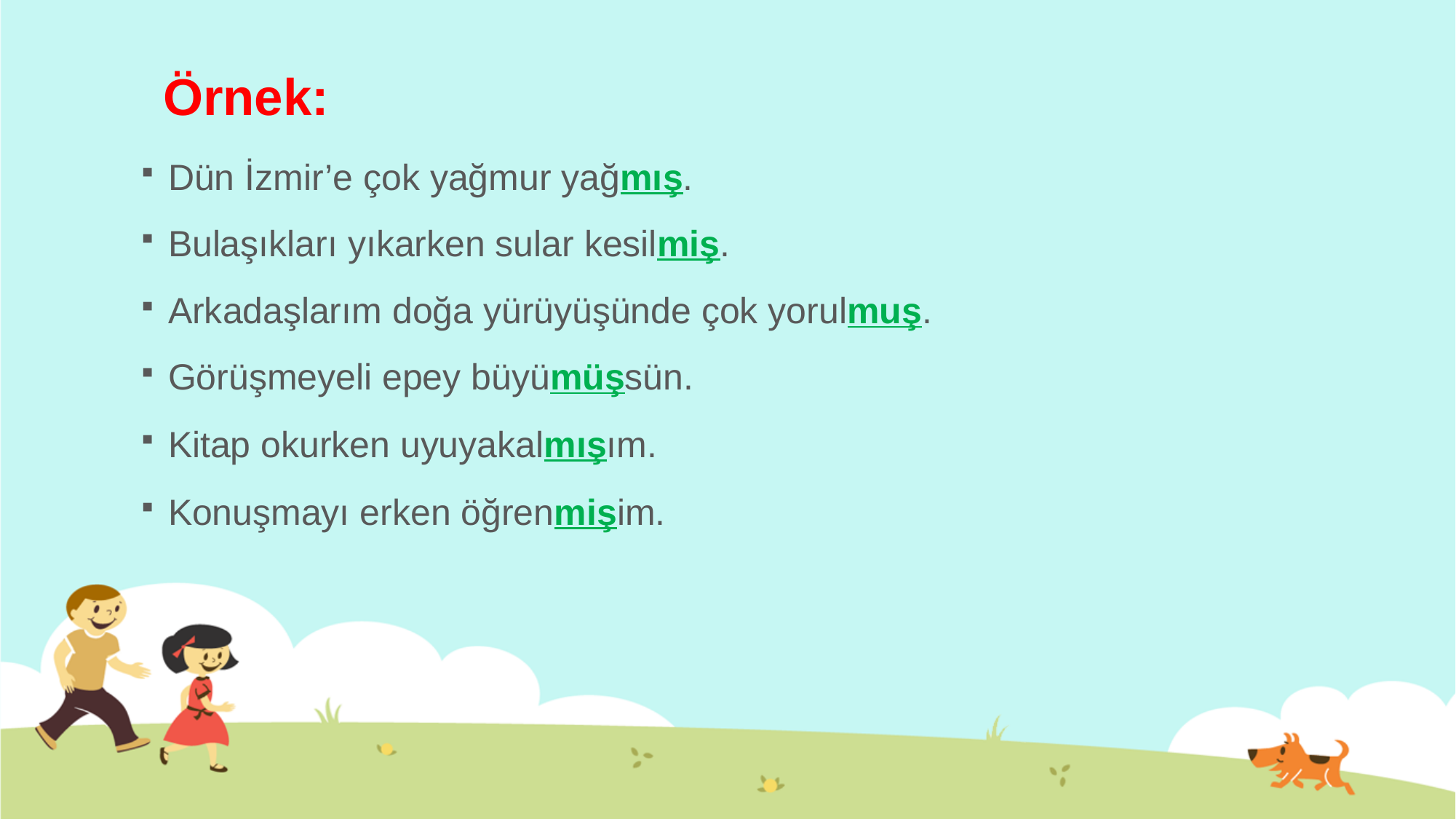

# Örnek:
Dün İzmir’e çok yağmur yağmış.
Bulaşıkları yıkarken sular kesilmiş.
Arkadaşlarım doğa yürüyüşünde çok yorulmuş.
Görüşmeyeli epey büyümüşsün.
Kitap okurken uyuyakalmışım.
Konuşmayı erken öğrenmişim.